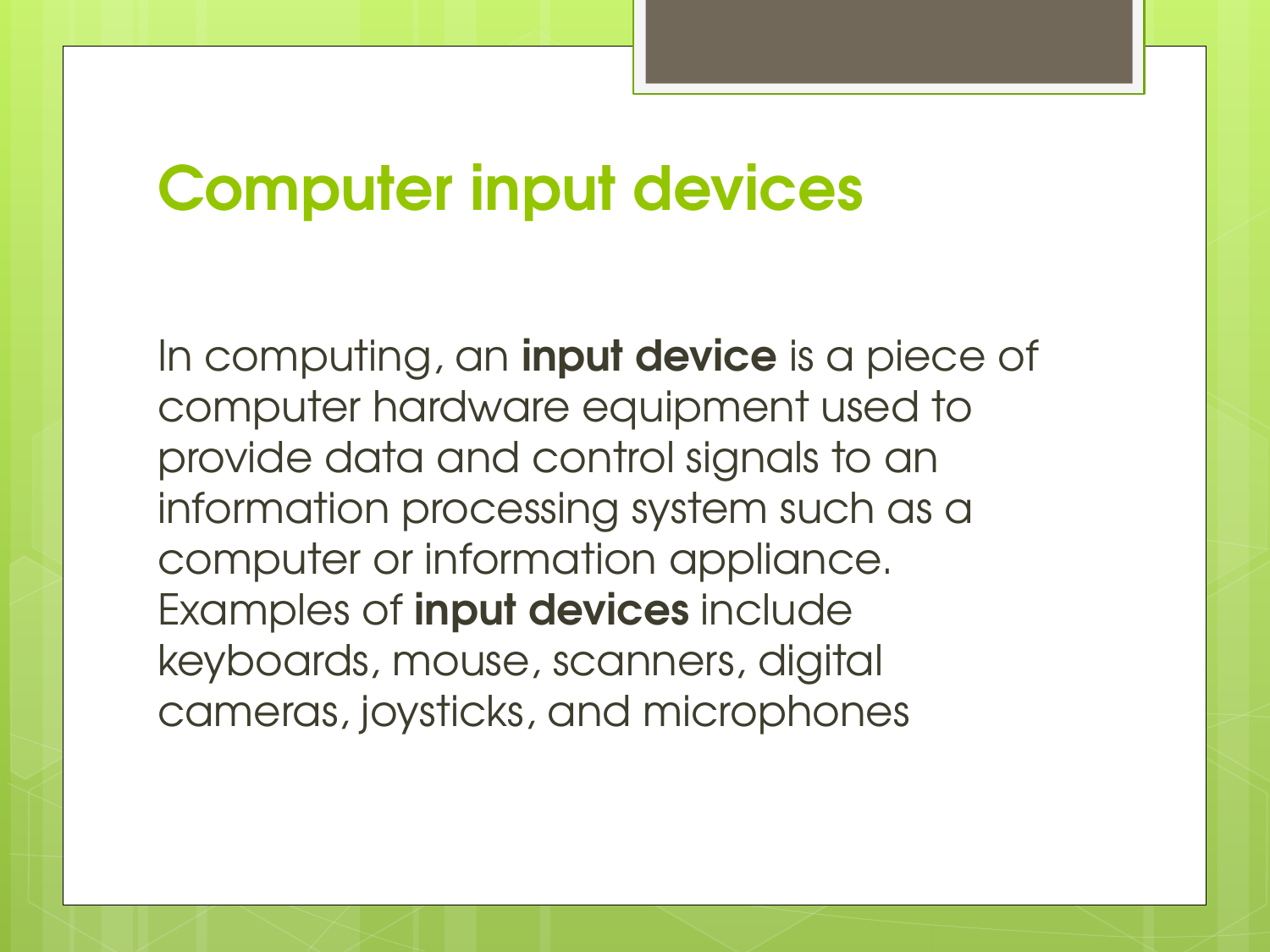

# Computer input devices
In computing, an input device is a piece of computer hardware equipment used to provide data and control signals to an information processing system such as a computer or information appliance. Examples of input devices include keyboards, mouse, scanners, digital cameras, joysticks, and microphones